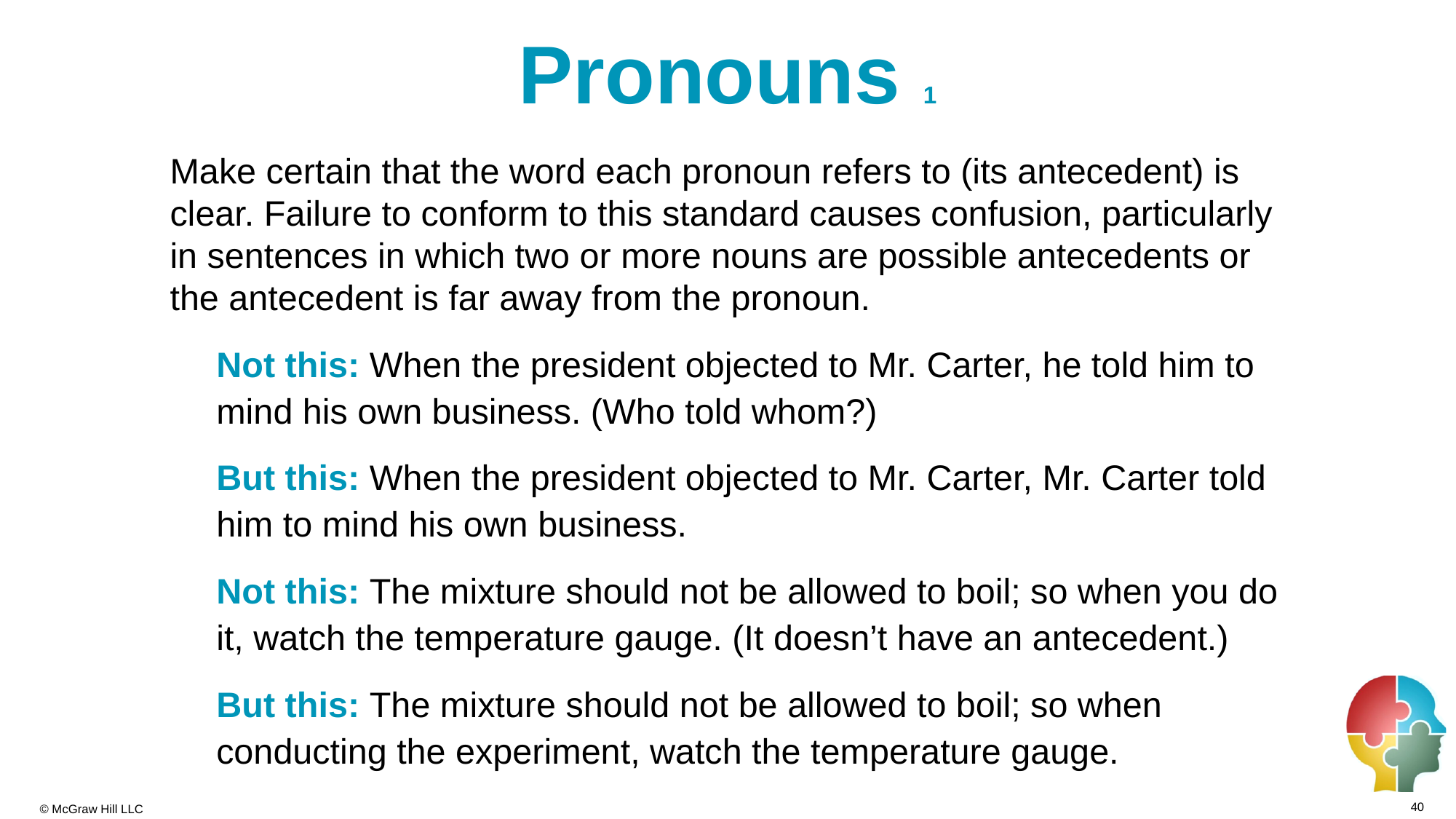

# Pronouns 1
Make certain that the word each pronoun refers to (its antecedent) is clear. Failure to conform to this standard causes confusion, particularly in sentences in which two or more nouns are possible antecedents or the antecedent is far away from the pronoun.
Not this: When the president objected to Mr. Carter, he told him to mind his own business. (Who told whom?)
But this: When the president objected to Mr. Carter, Mr. Carter told him to mind his own business.
Not this: The mixture should not be allowed to boil; so when you do it, watch the temperature gauge. (It doesn’t have an antecedent.)
But this: The mixture should not be allowed to boil; so when conducting the experiment, watch the temperature gauge.
40